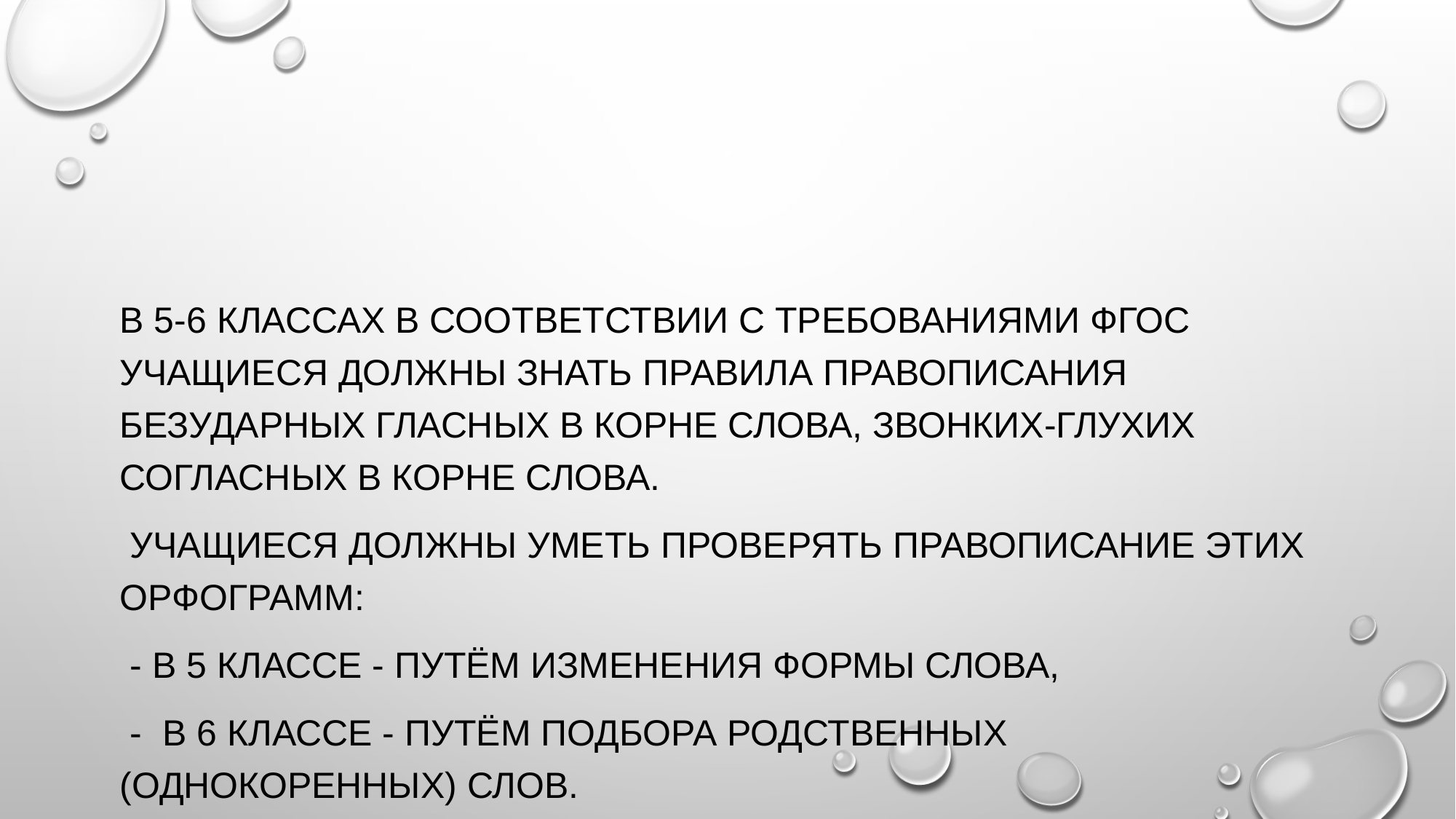

#
В 5-6 классах в соответствии с требованиями ФГОС учащиеся должны знать правила правописания безударных гласных в корне слова, звонких-глухих согласных в корне слова.
 Учащиеся должны уметь проверять правописание этих орфограмм:
 - в 5 классе - путём изменения формы слова,
 -  в 6 классе - путём подбора родственных (однокоренных) слов.